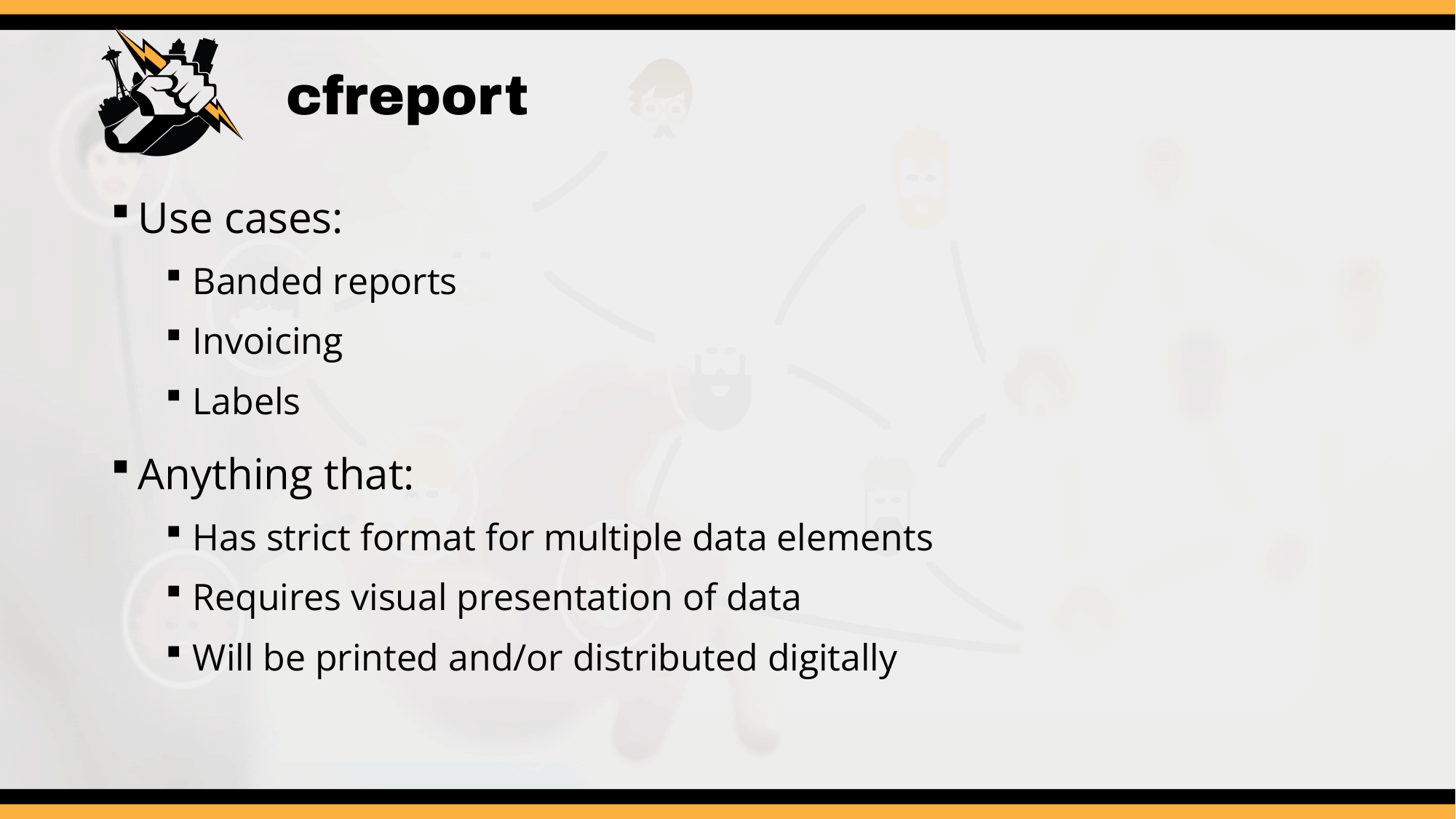

# cfreport
Use cases:
Banded reports
Invoicing
Labels
Anything that:
Has strict format for multiple data elements
Requires visual presentation of data
Will be printed and/or distributed digitally